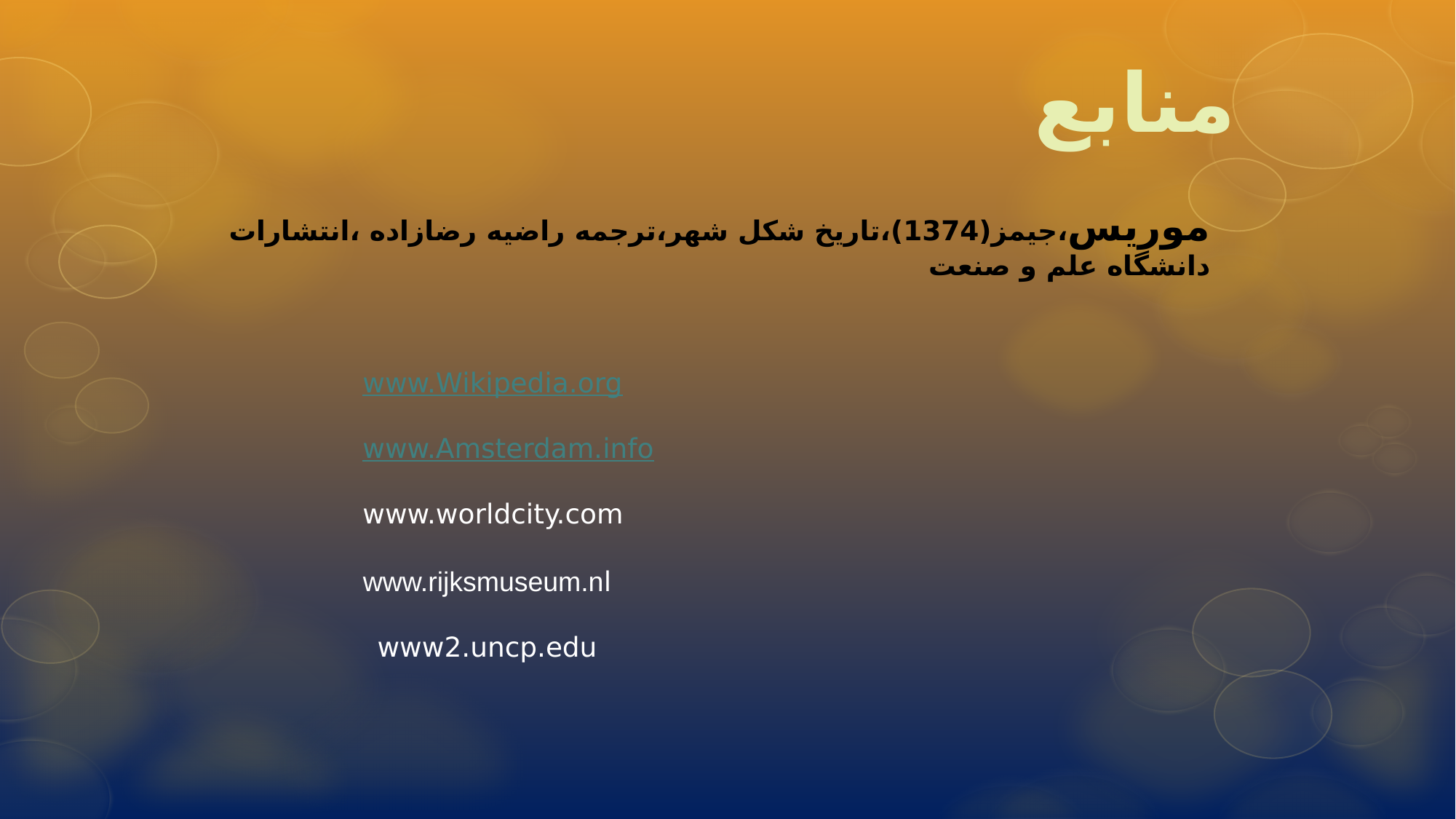

منابع
موریس،جیمز(1374)،تاریخ شکل شهر،ترجمه راضیه رضازاده ،انتشارات دانشگاه علم و صنعت
www.Wikipedia.org

www.Amsterdam.info

www.worldcity.com
www.rijksmuseum.nl
www2.uncp.edu